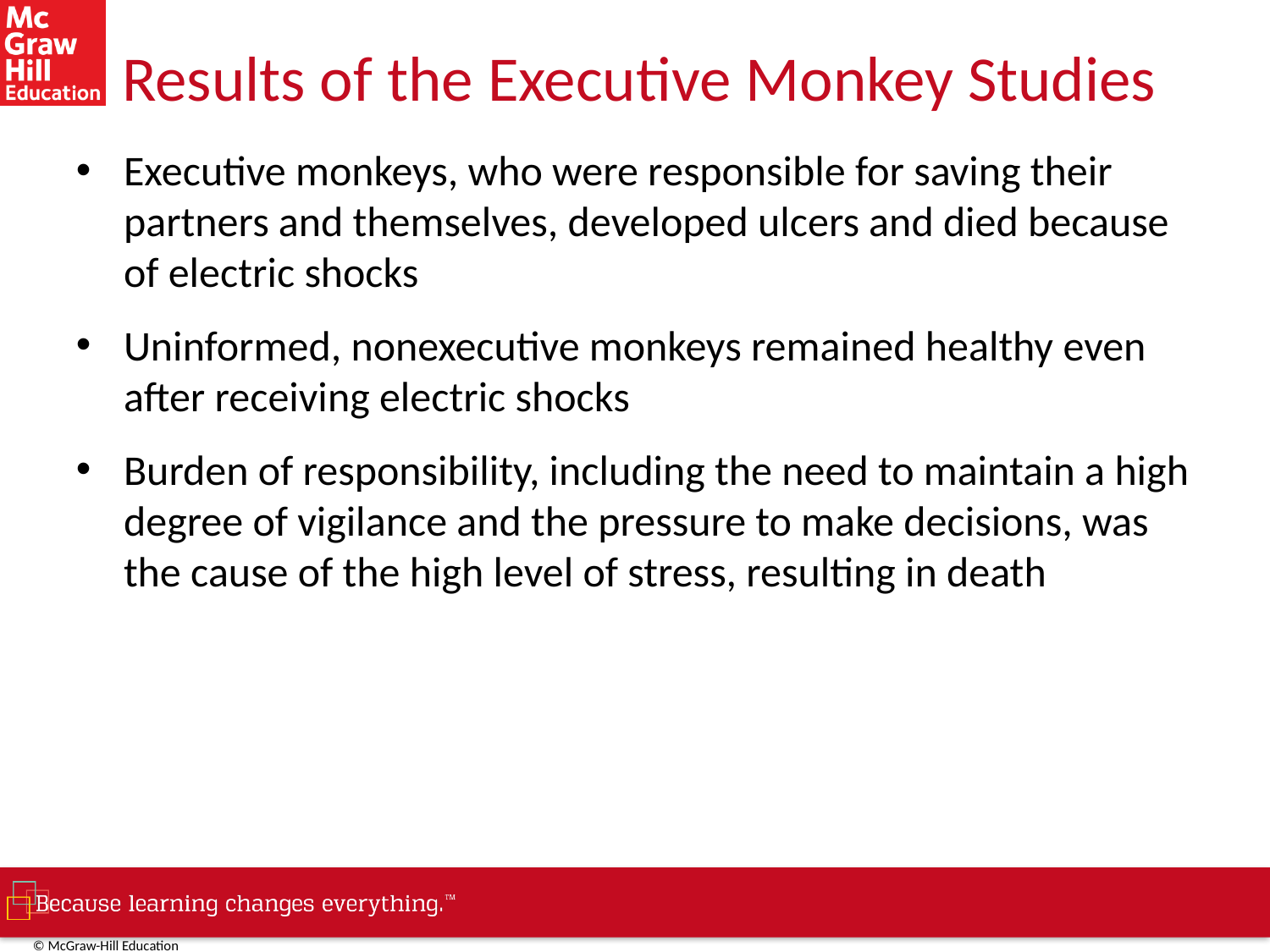

# Results of the Executive Monkey Studies
Executive monkeys, who were responsible for saving their partners and themselves, developed ulcers and died because of electric shocks
Uninformed, nonexecutive monkeys remained healthy even after receiving electric shocks
Burden of responsibility, including the need to maintain a high degree of vigilance and the pressure to make decisions, was the cause of the high level of stress, resulting in death